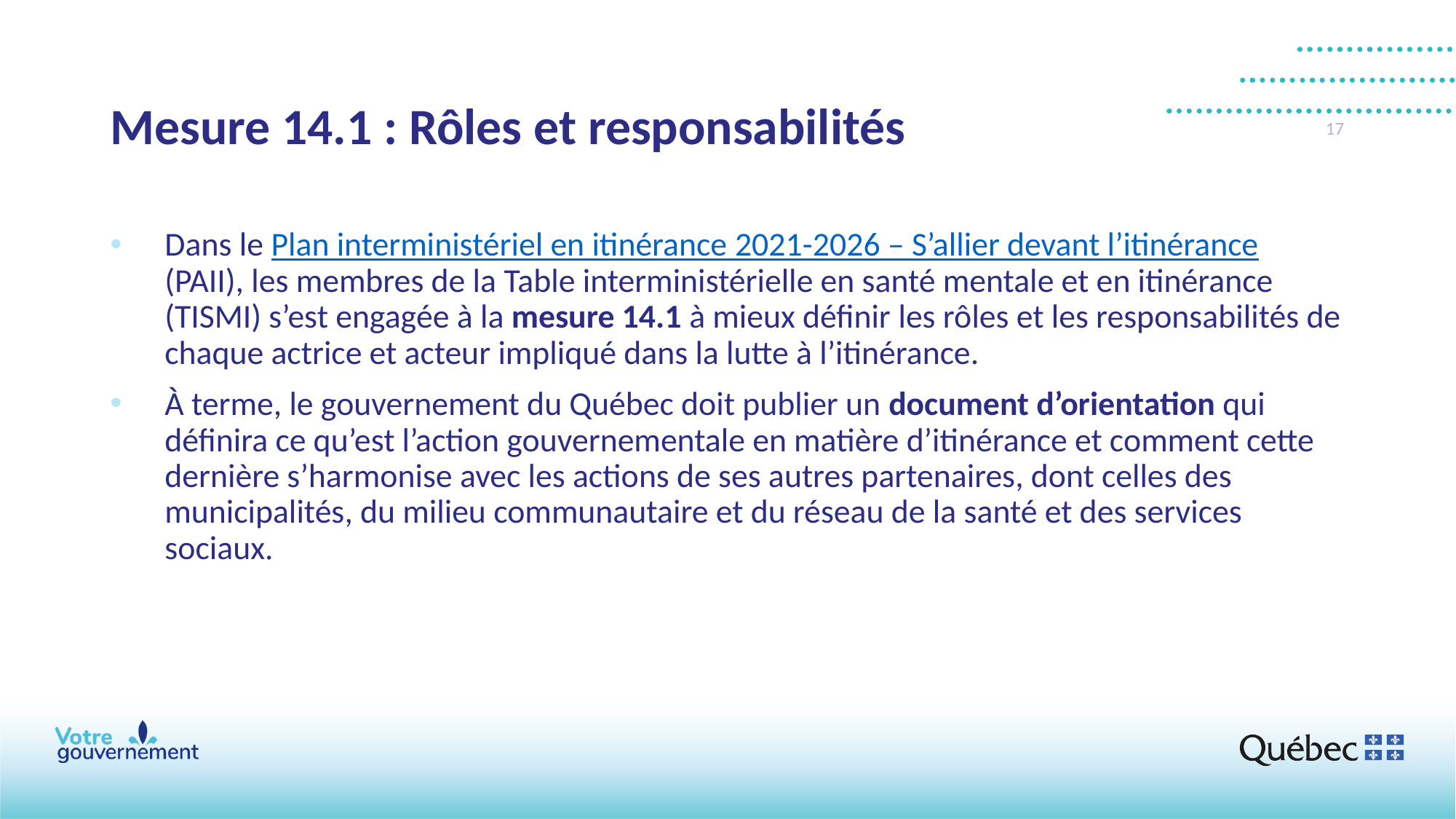

# Mesure 14.1 : Rôles et responsabilités
17
Dans le Plan interministériel en itinérance 2021-2026 – S’allier devant l’itinérance (PAII), les membres de la Table interministérielle en santé mentale et en itinérance (TISMI) s’est engagée à la mesure 14.1 à mieux définir les rôles et les responsabilités de chaque actrice et acteur impliqué dans la lutte à l’itinérance.
À terme, le gouvernement du Québec doit publier un document d’orientation qui définira ce qu’est l’action gouvernementale en matière d’itinérance et comment cette dernière s’harmonise avec les actions de ses autres partenaires, dont celles des municipalités, du milieu communautaire et du réseau de la santé et des services sociaux.